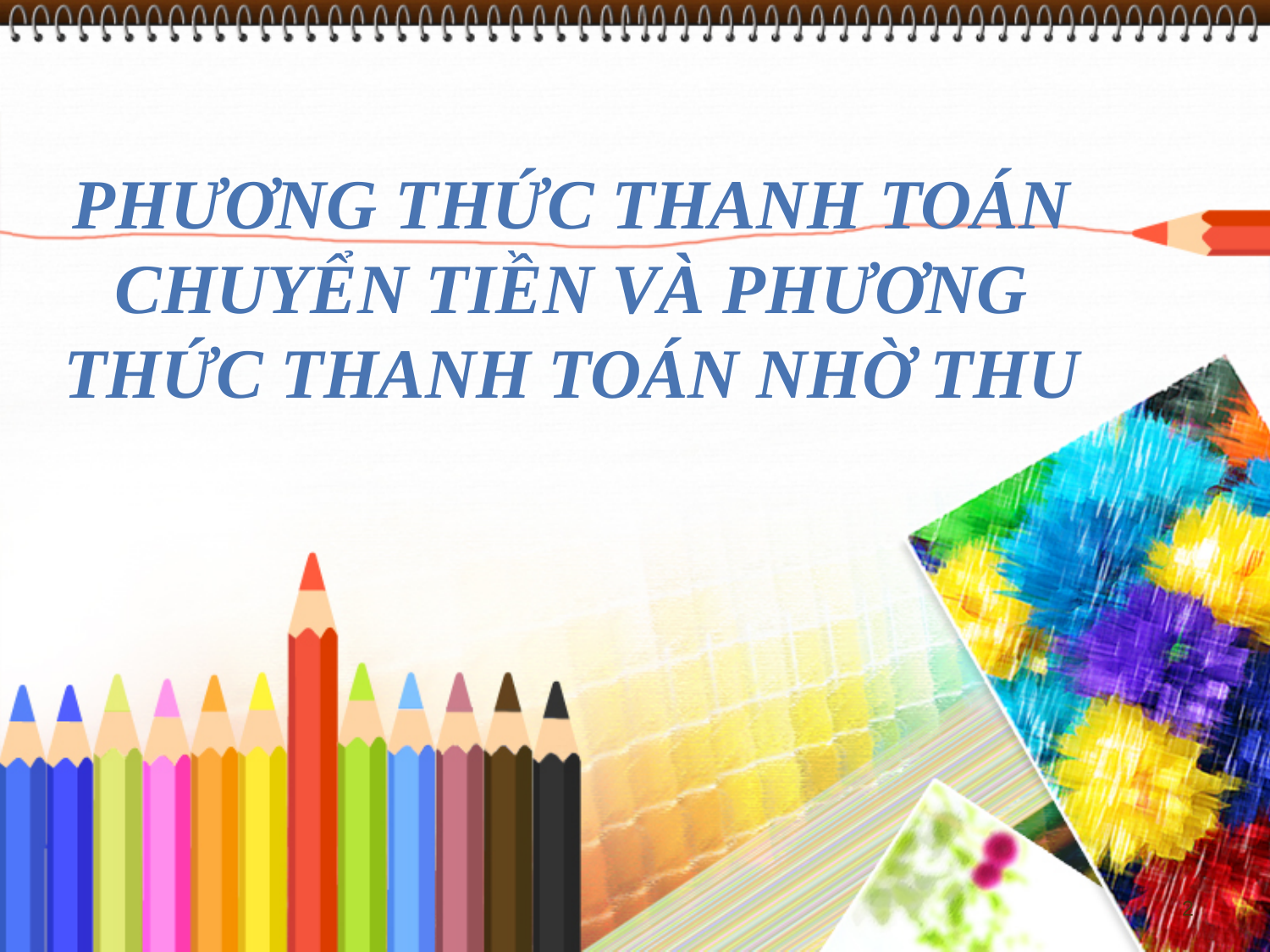

# Phương thức thanh toán chuyển tiền và phương thức thanh toán nhờ thu
2